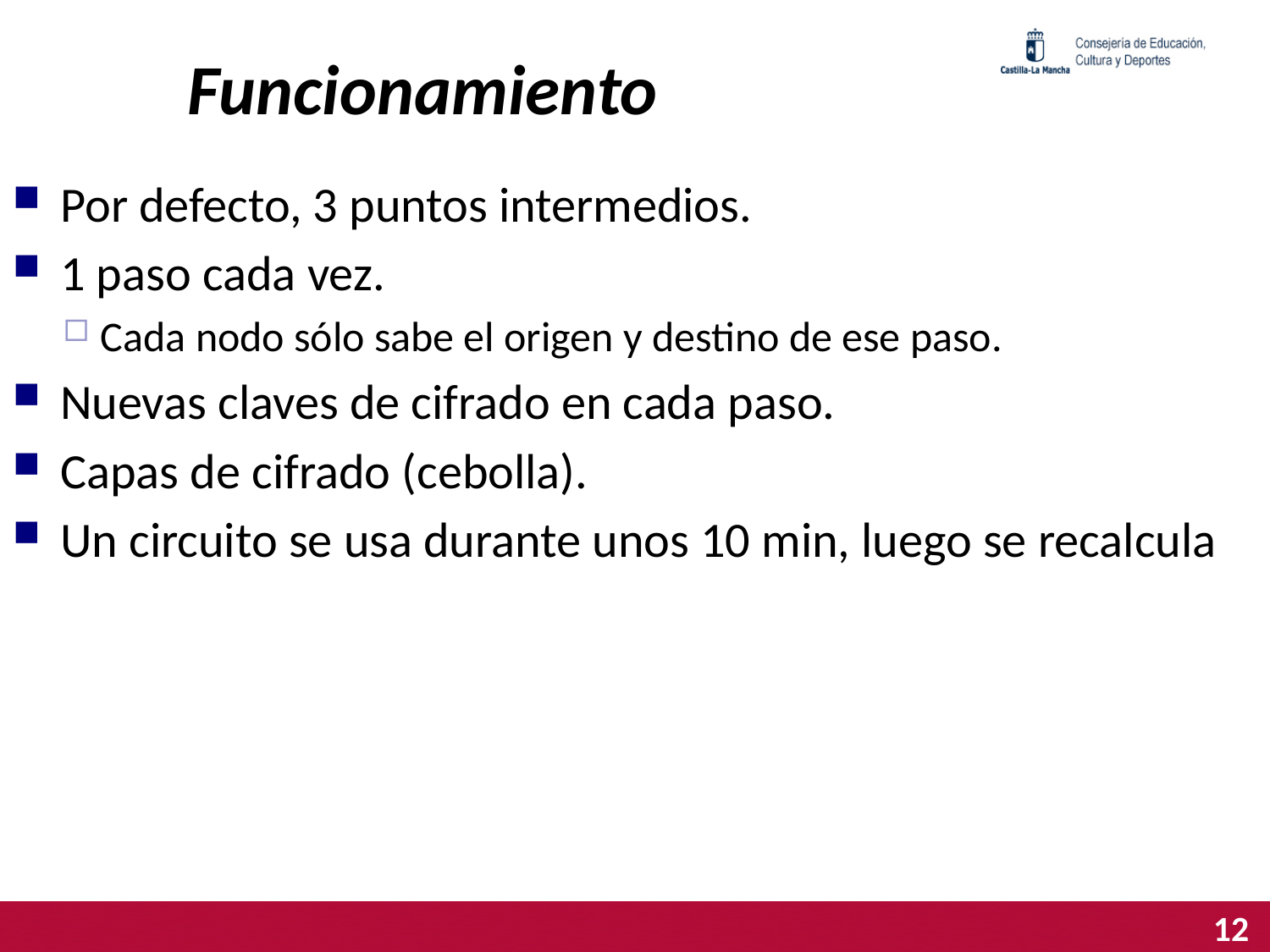

# Funcionamiento
Por defecto, 3 puntos intermedios.
1 paso cada vez.
Cada nodo sólo sabe el origen y destino de ese paso.
Nuevas claves de cifrado en cada paso.
Capas de cifrado (cebolla).
Un circuito se usa durante unos 10 min, luego se recalcula